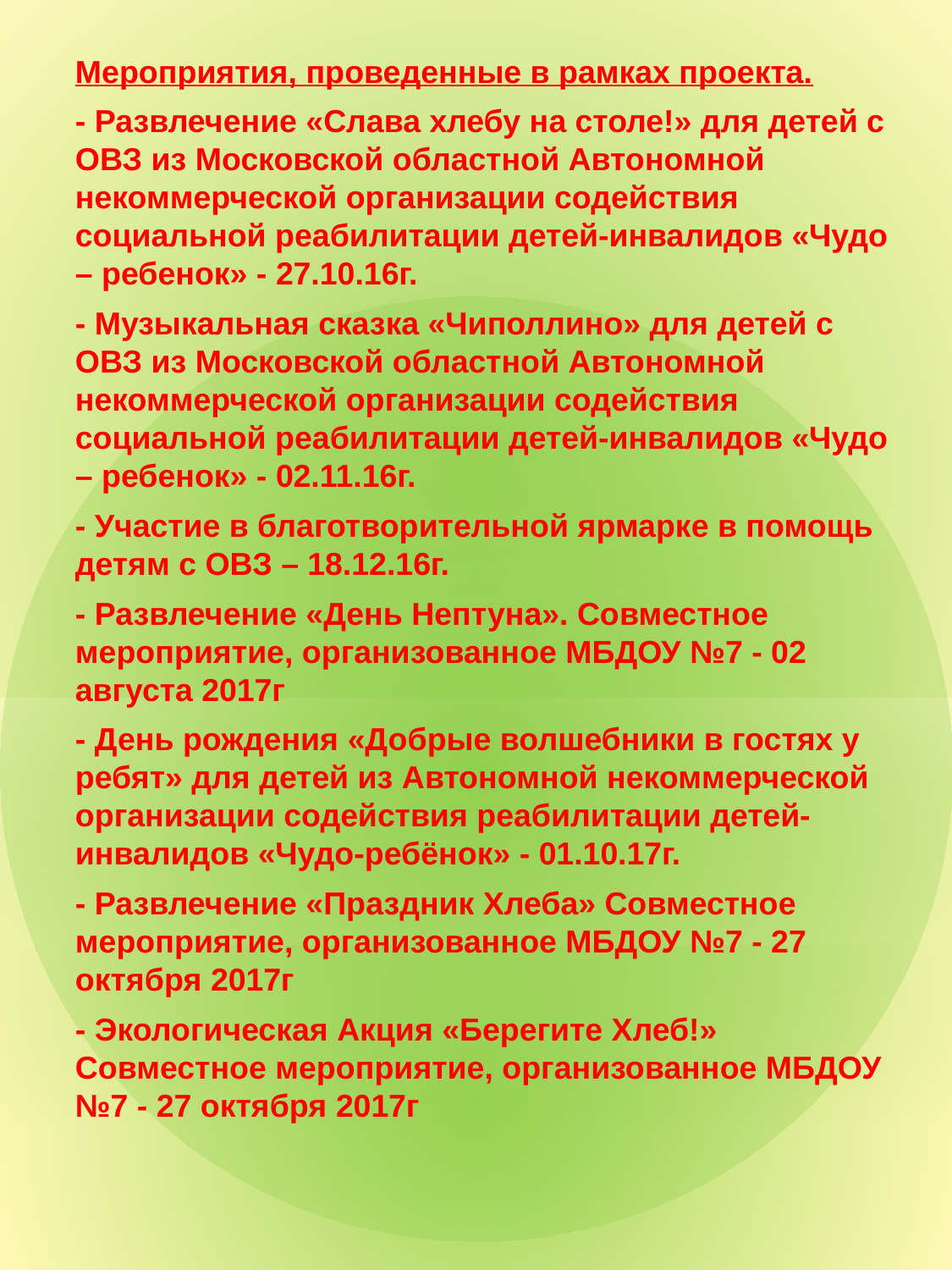

Мероприятия, проведенные в рамках проекта.
- Развлечение «Слава хлебу на столе!» для детей с ОВЗ из Московской областной Автономной некоммерческой организации содействия социальной реабилитации детей-инвалидов «Чудо – ребенок» - 27.10.16г.
- Музыкальная сказка «Чиполлино» для детей с ОВЗ из Московской областной Автономной некоммерческой организации содействия социальной реабилитации детей-инвалидов «Чудо – ребенок» - 02.11.16г.
- Участие в благотворительной ярмарке в помощь детям с ОВЗ – 18.12.16г.
- Развлечение «День Нептуна». Совместное мероприятие, организованное МБДОУ №7 - 02 августа 2017г
- День рождения «Добрые волшебники в гостях у ребят» для детей из Автономной некоммерческой организации содействия реабилитации детей-инвалидов «Чудо-ребёнок» - 01.10.17г.
- Развлечение «Праздник Хлеба» Совместное мероприятие, организованное МБДОУ №7 - 27 октября 2017г
- Экологическая Акция «Берегите Хлеб!» Совместное мероприятие, организованное МБДОУ №7 - 27 октября 2017г